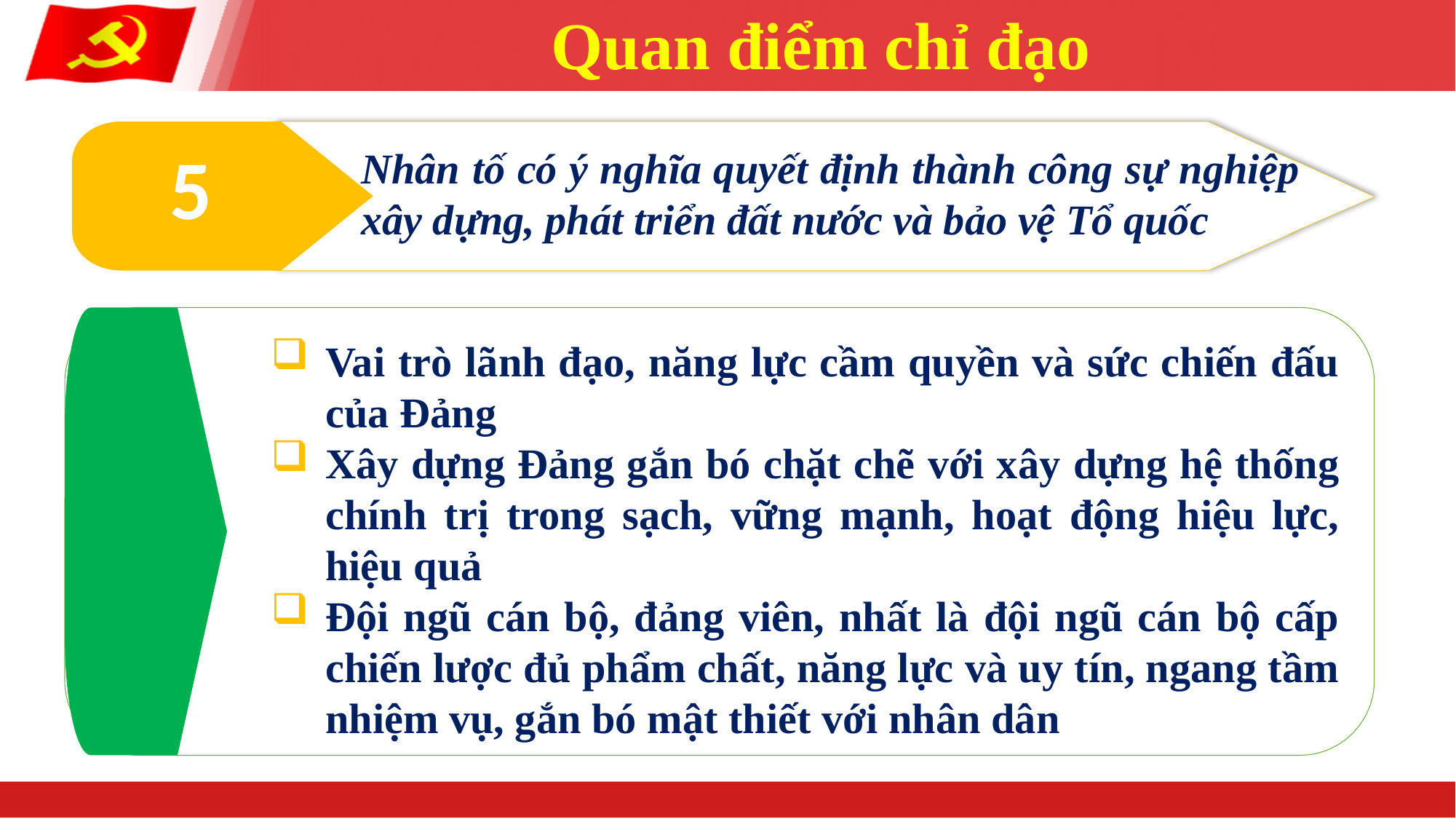

# Quan điểm chỉ đạo

5

Nhân tố có ý nghĩa quyết định thành công sự nghiệp xây dựng, phát triển đất nước và bảo vệ Tổ quốc

Vai trò lãnh đạo, năng lực cầm quyền và sức chiến đấu của Đảng
Xây dựng Đảng gắn bó chặt chẽ với xây dựng hệ thống chính trị trong sạch, vững mạnh, hoạt động hiệu lực, hiệu quả
Đội ngũ cán bộ, đảng viên, nhất là đội ngũ cán bộ cấp chiến lược đủ phẩm chất, năng lực và uy tín, ngang tầm nhiệm vụ, gắn bó mật thiết với nhân dân